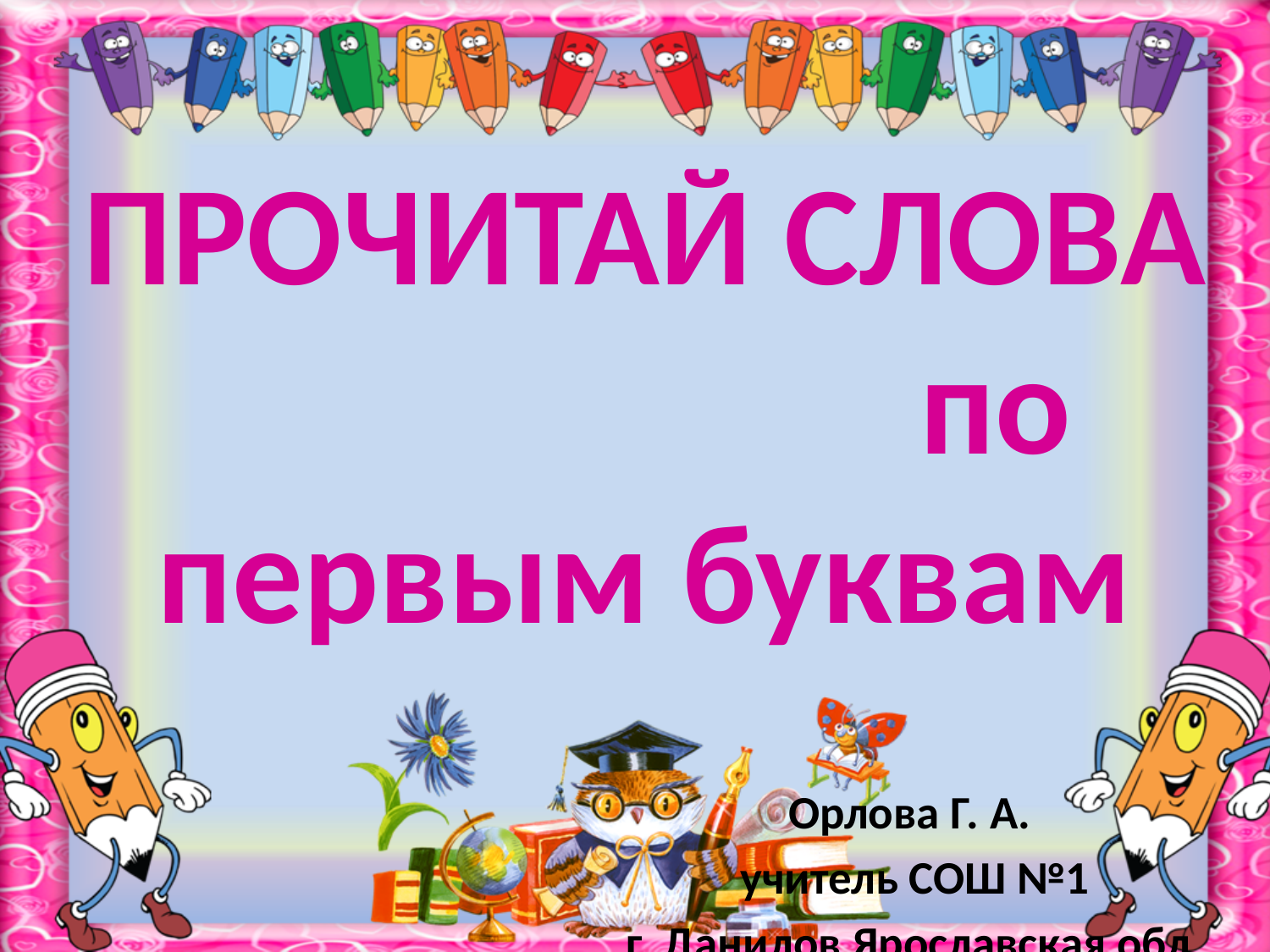

# ПРОЧИТАЙ СЛОВА                       по первым буквам
Орлова Г. А.
учитель СОШ №1
г. Данилов Ярославская обл.